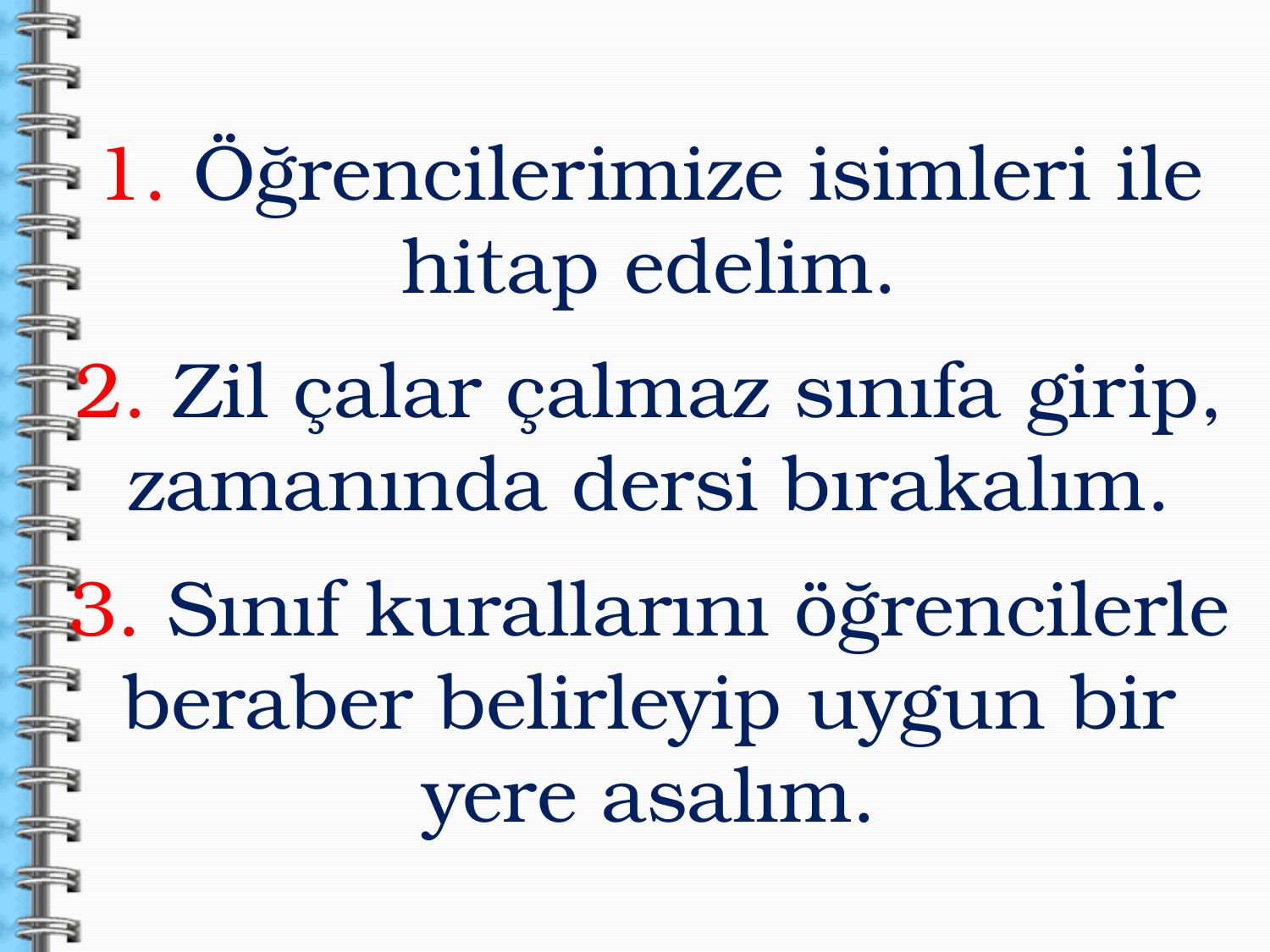

1. Öğrencilerimize isimleri ile hitap edelim.
2. Zil çalar çalmaz sınıfa girip, zamanında dersi bırakalım.
3. Sınıf kurallarını öğrencilerle beraber belirleyip uygun bir yere asalım.